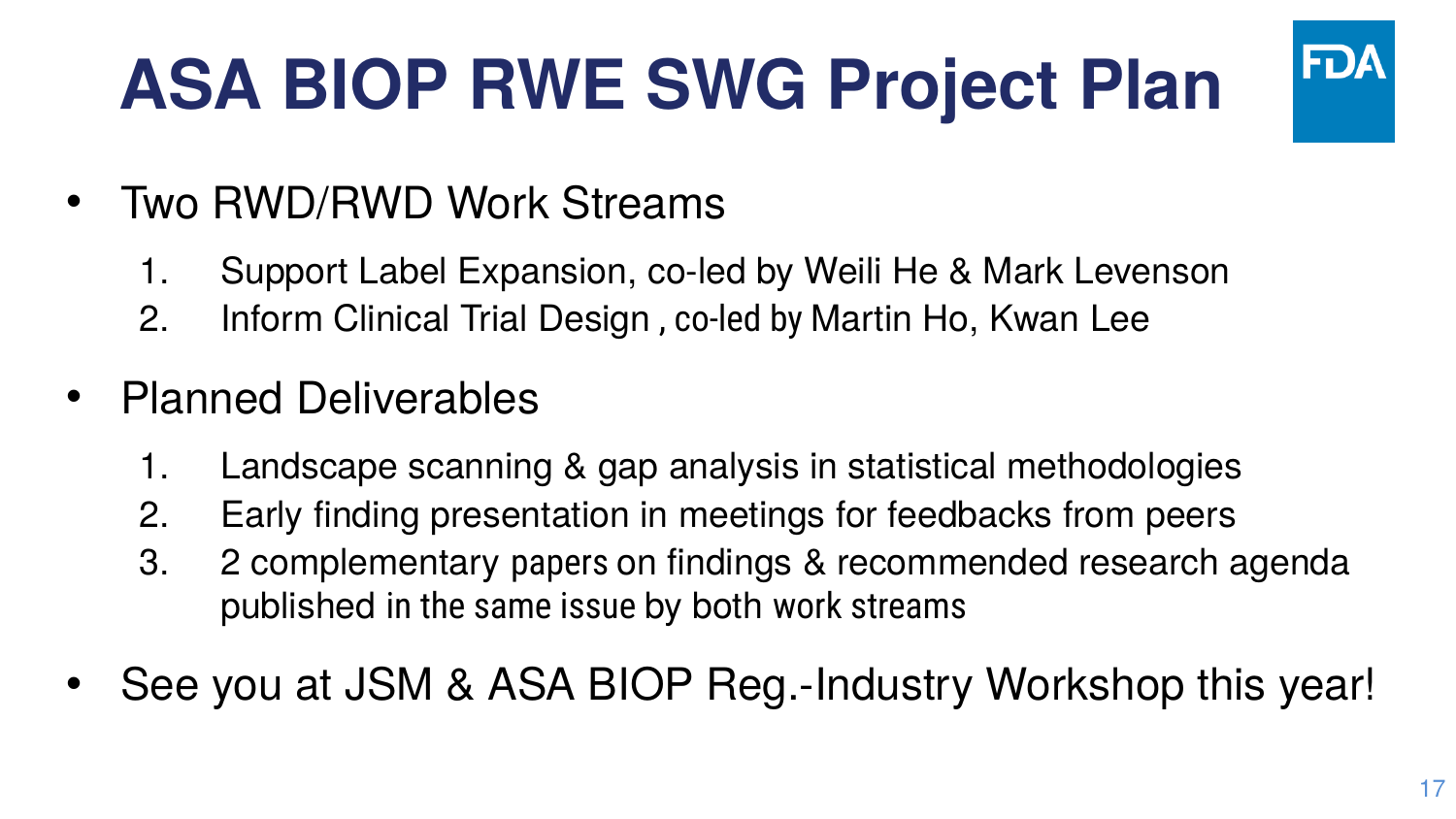

# ASA BIOP RWE SWG Project Plan
Two RWD/RWD Work Streams
Support Label Expansion, co-led by Weili He & Mark Levenson
Inform Clinical Trial Design , co-led by Martin Ho, Kwan Lee
Planned Deliverables
Landscape scanning & gap analysis in statistical methodologies
Early finding presentation in meetings for feedbacks from peers
2 complementary papers on findings & recommended research agenda published in the same issue by both work streams
See you at JSM & ASA BIOP Reg.-Industry Workshop this year!